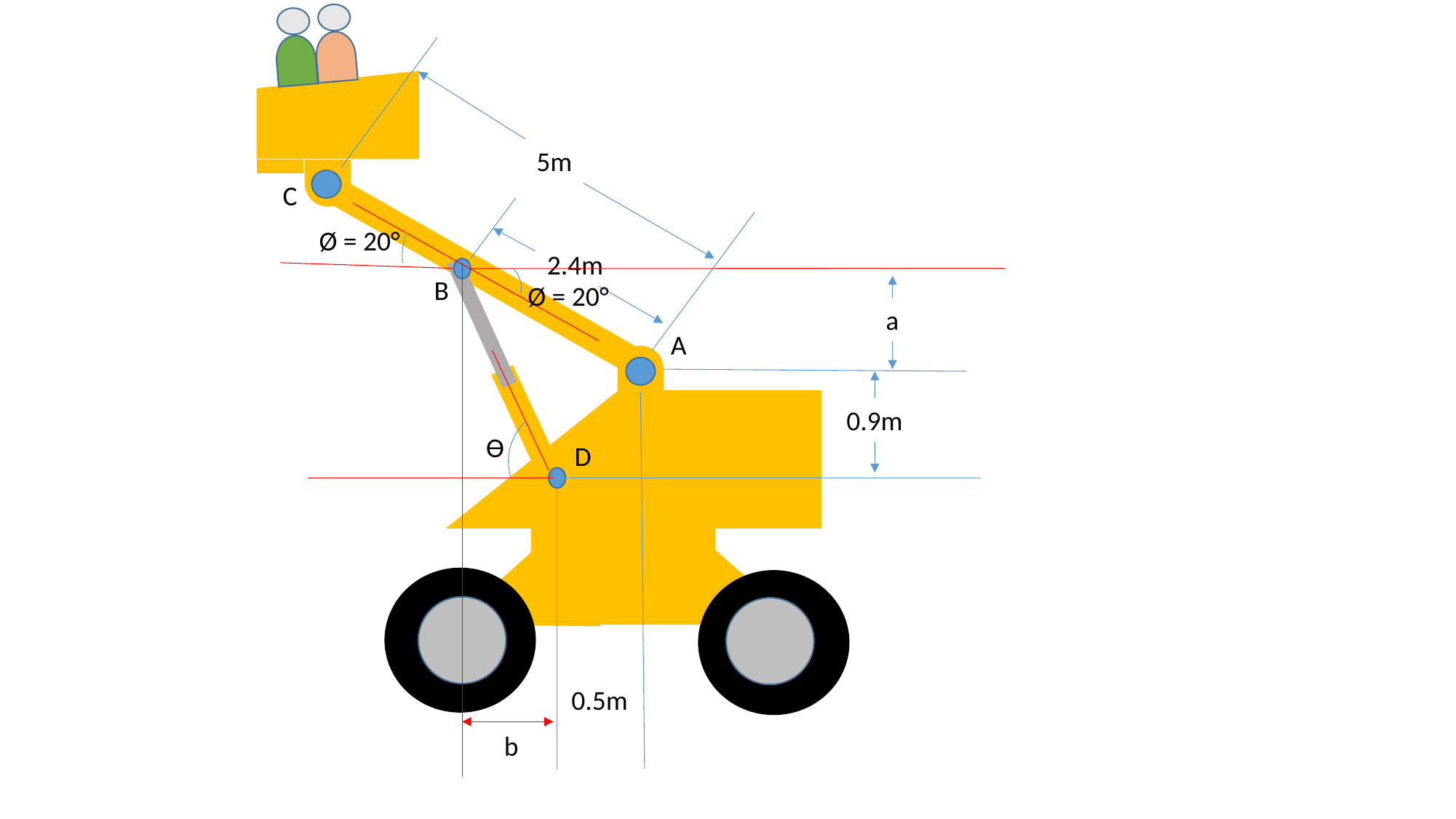

5m

C

Ø = 20°
2.4m

B
Ø = 20°
a

A

0.9m

ϴ
D

0.5m
b